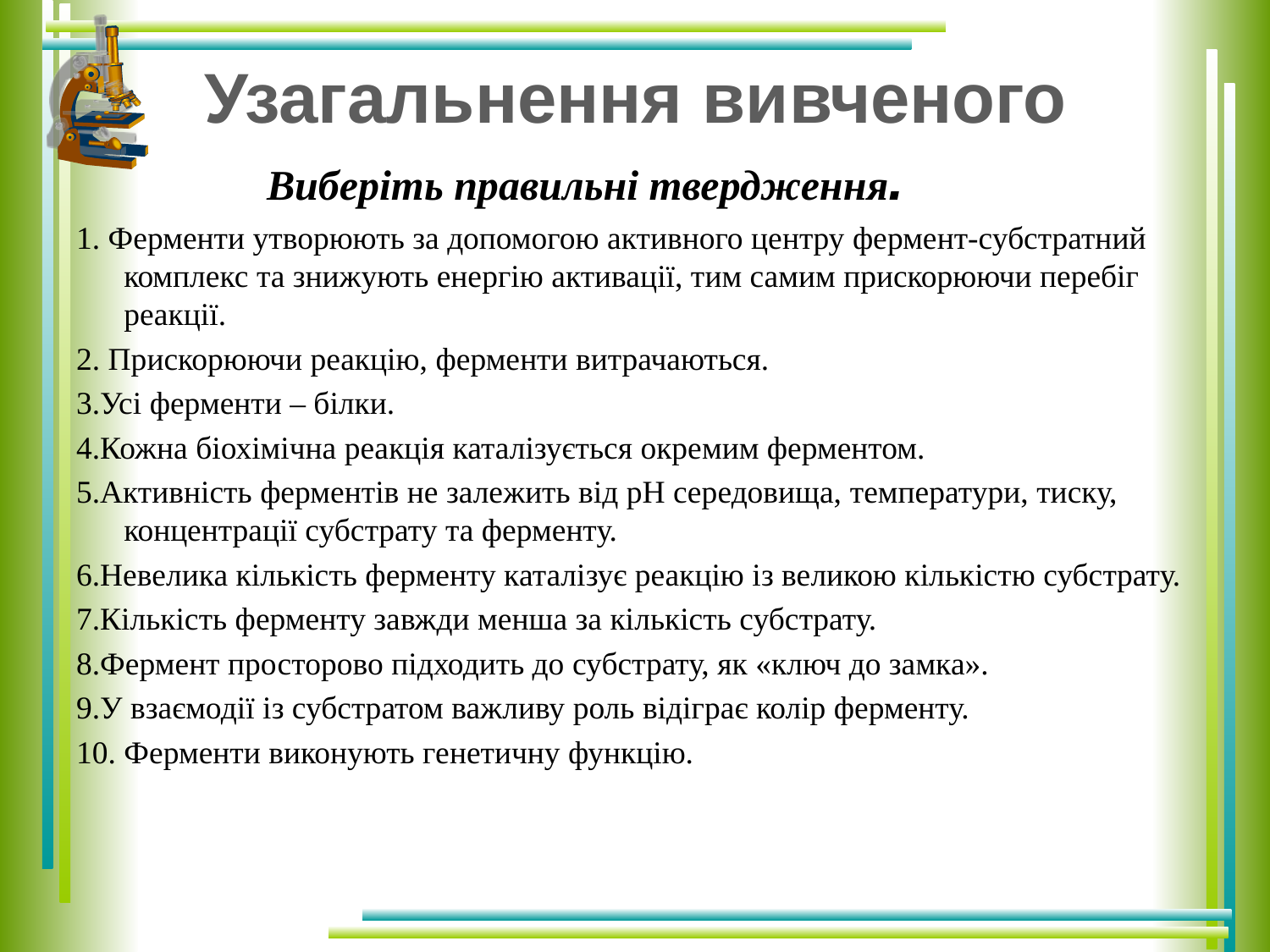

# Узагальнення вивченого
                  Виберіть правильні твердження.
1. Ферменти утворюють за допомогою активного центру фермент-субстратний комплекс та знижують енергію активації, тим самим прискорюючи перебіг реакції.
2. Прискорюючи реакцію, ферменти витрачаються.
3.Усі ферменти – білки.
4.Кожна біохімічна реакція каталізується окремим ферментом.
5.Активність ферментів не залежить від рН середовища, температури, тиску, концентрації субстрату та ферменту.
6.Невелика кількість ферменту каталізує реакцію із великою кількістю субстрату.
7.Кількість ферменту завжди менша за кількість субстрату.
8.Фермент просторово підходить до субстрату, як «ключ до замка».
9.У взаємодії із субстратом важливу роль відіграє колір ферменту.
10. Ферменти виконують генетичну функцію.